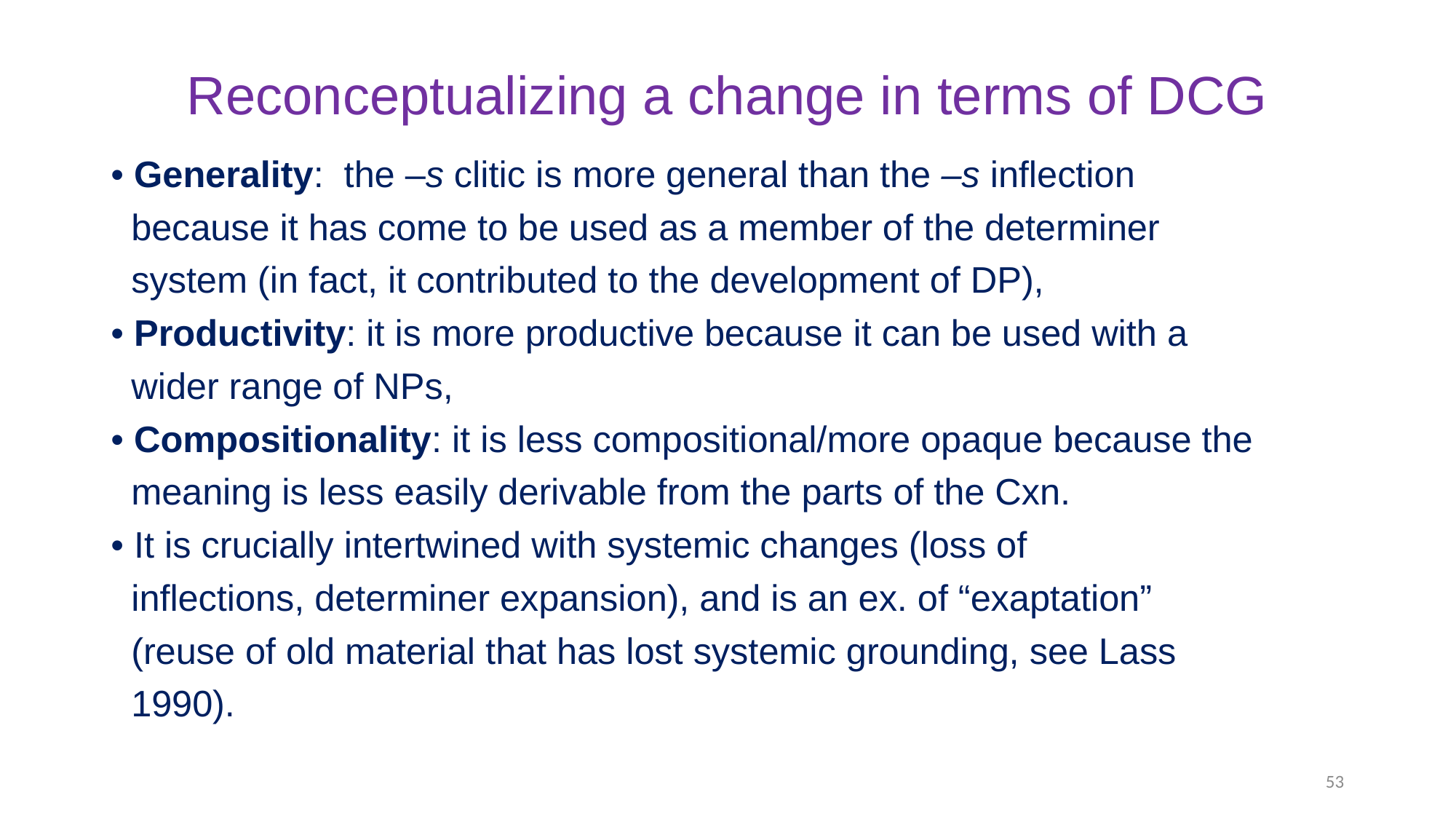

# Reconceptualizing a change in terms of DCG
• Generality:  the –s clitic is more general than the –s inflection
  because it has come to be used as a member of the determiner
  system (in fact, it contributed to the development of DP),
• Productivity: it is more productive because it can be used with a
  wider range of NPs,
• Compositionality: it is less compositional/more opaque because the
  meaning is less easily derivable from the parts of the Cxn.
• It is crucially intertwined with systemic changes (loss of
  inflections, determiner expansion), and is an ex. of “exaptation”
  (reuse of old material that has lost systemic grounding, see Lass
  1990).

53